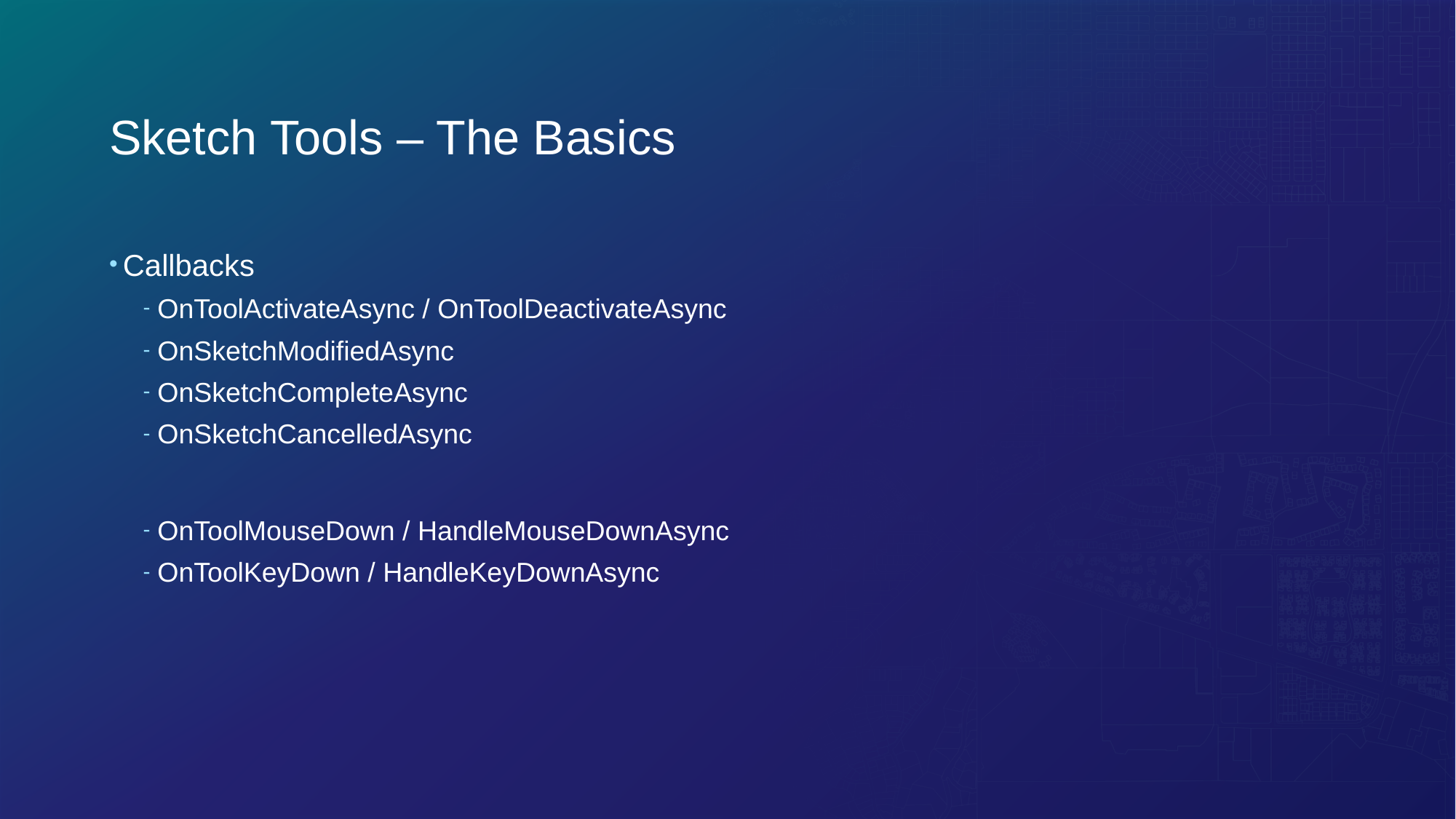

# Sketch Tools – The Basics
Callbacks
OnToolActivateAsync / OnToolDeactivateAsync
OnSketchModifiedAsync
OnSketchCompleteAsync
OnSketchCancelledAsync

OnToolMouseDown / HandleMouseDownAsync
OnToolKeyDown / HandleKeyDownAsync